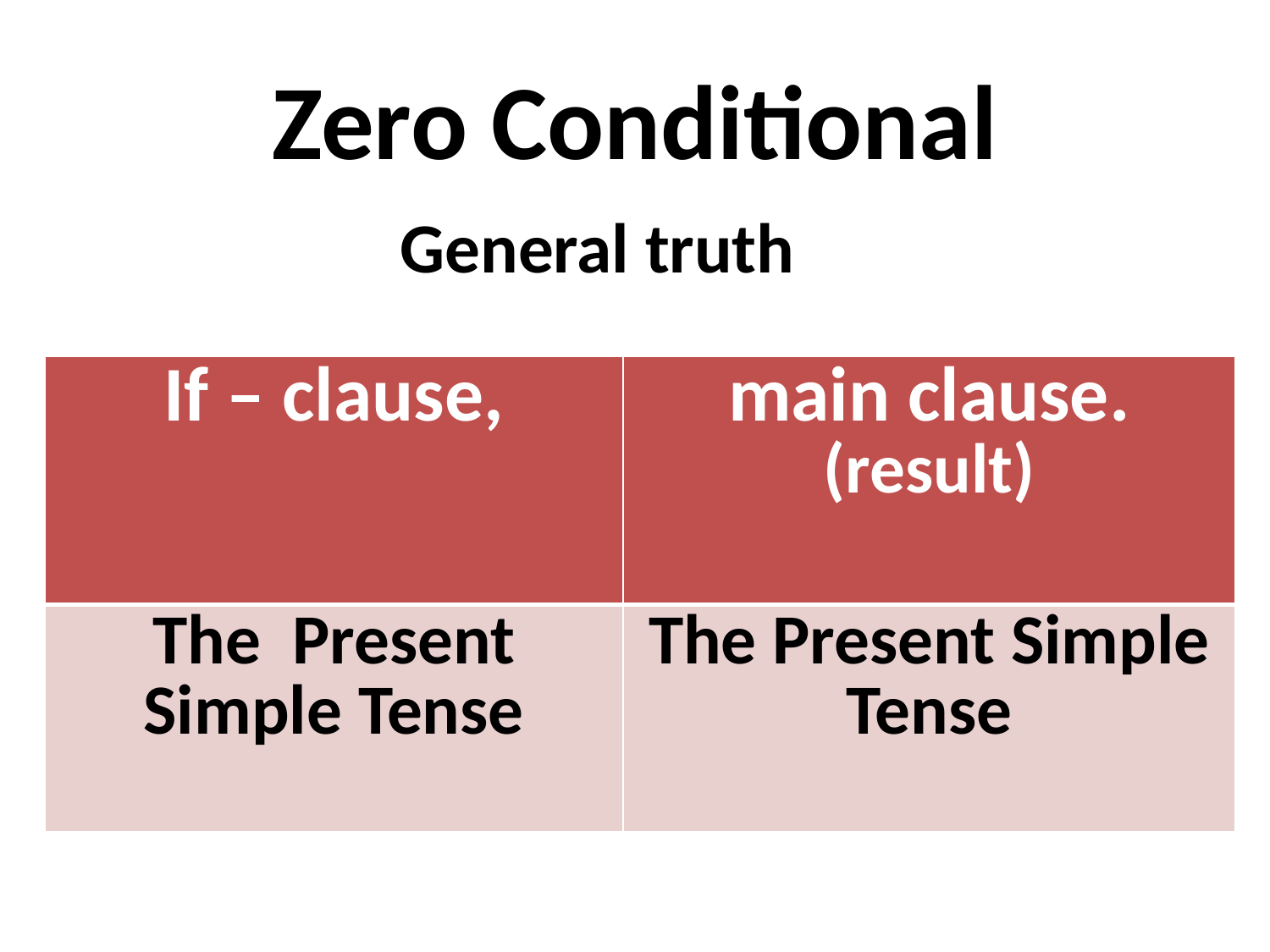

# Zero Conditional
General truth
| If – clause, | main clause. (result) |
| --- | --- |
| The Present Simple Tense | The Present Simple Tense |